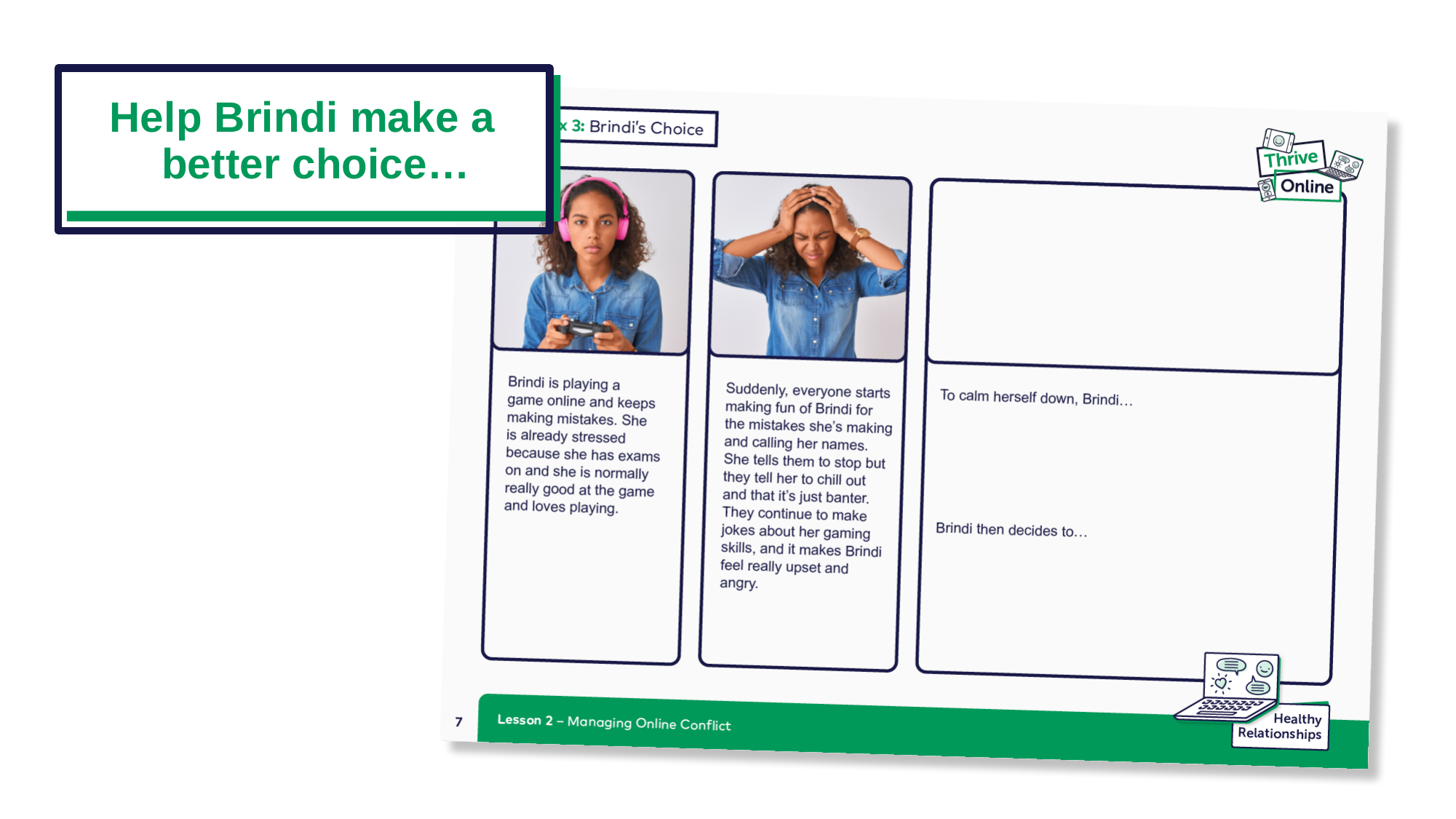

# Help Brindi make a  better choice…